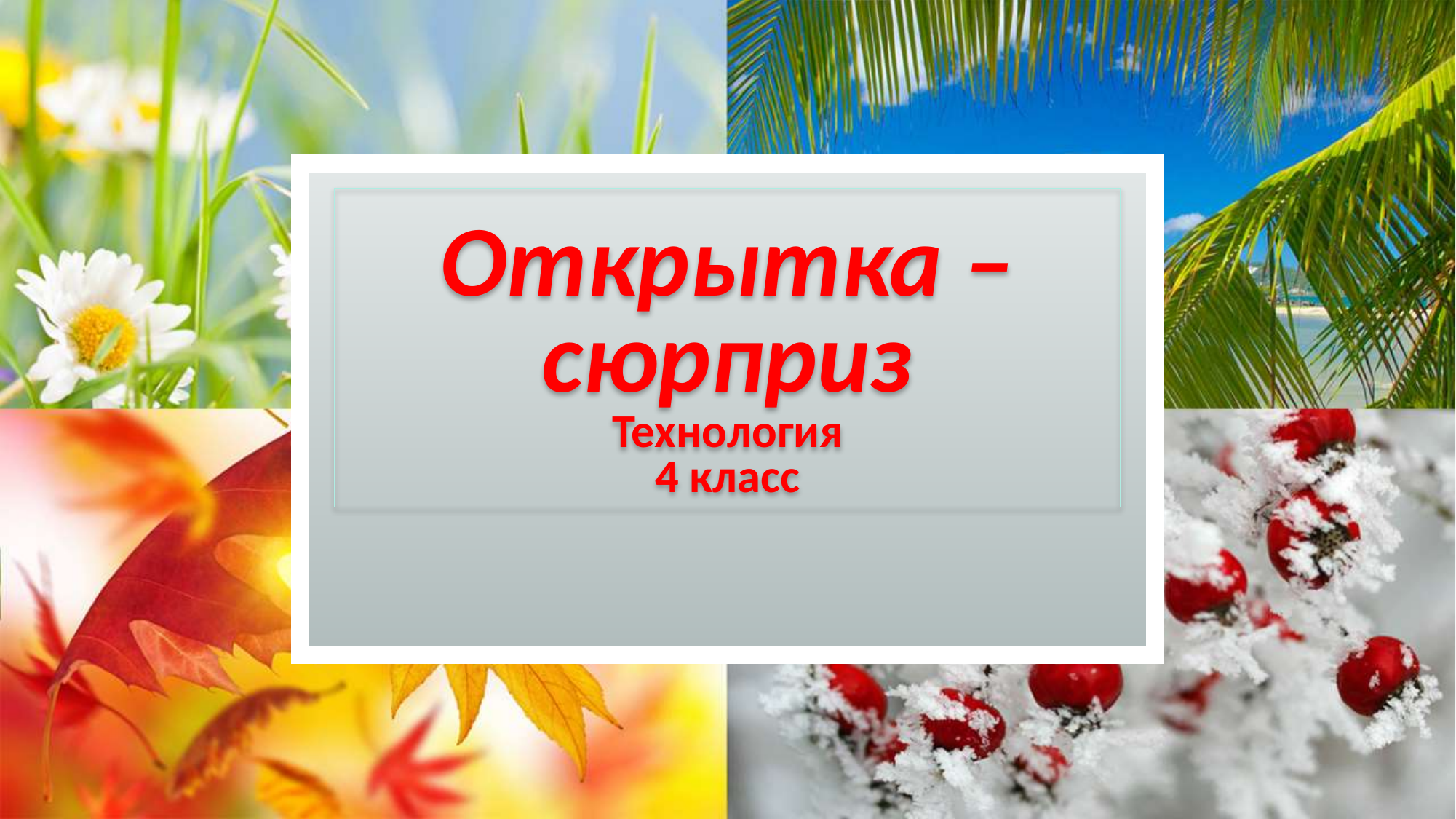

# Открытка – сюрприз Технология 4 класс